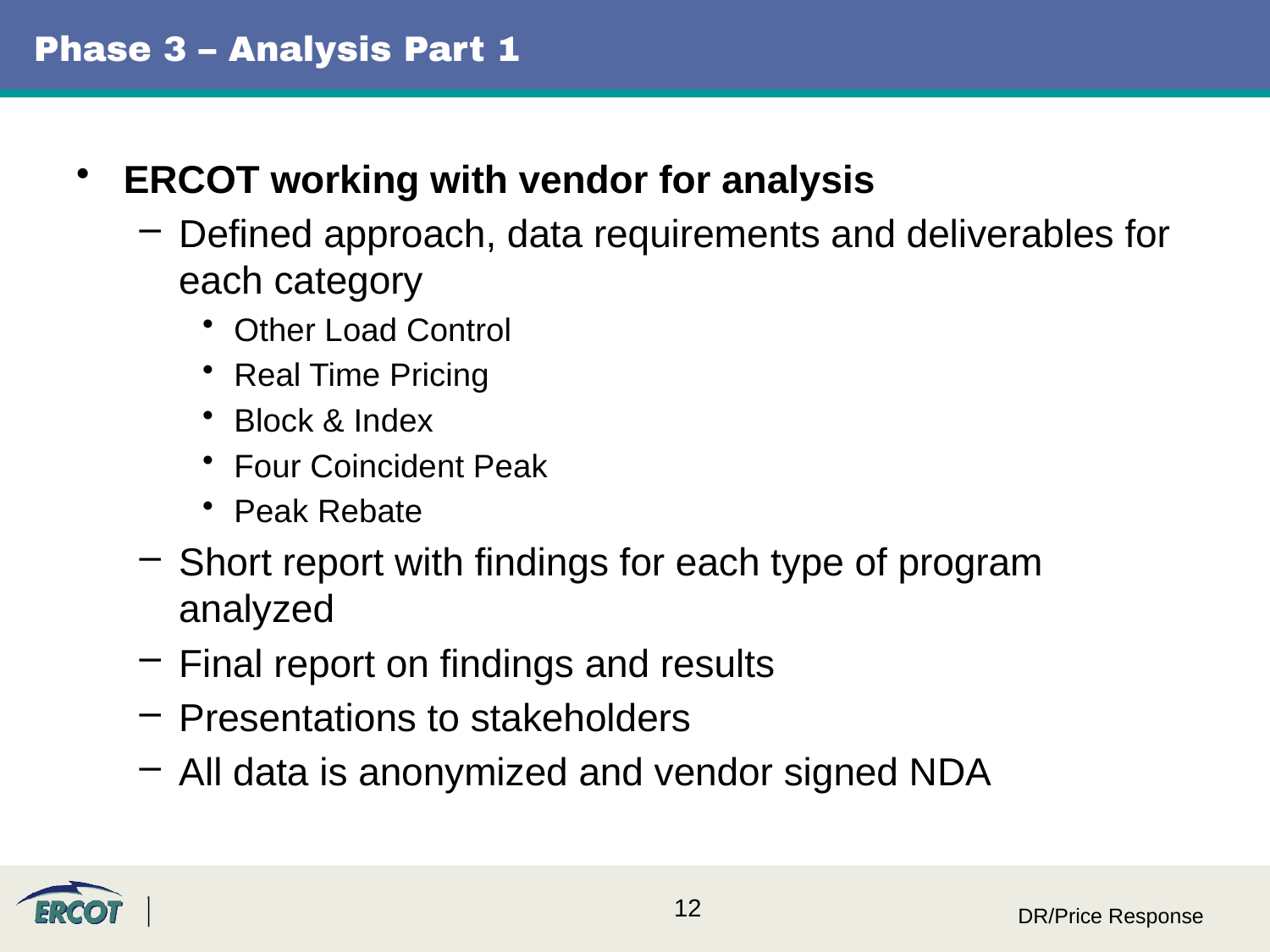

# Phase 3 – Analysis Part 1
ERCOT working with vendor for analysis
Defined approach, data requirements and deliverables for each category
Other Load Control
Real Time Pricing
Block & Index
Four Coincident Peak
Peak Rebate
Short report with findings for each type of program analyzed
Final report on findings and results
Presentations to stakeholders
All data is anonymized and vendor signed NDA

DR/Price Response